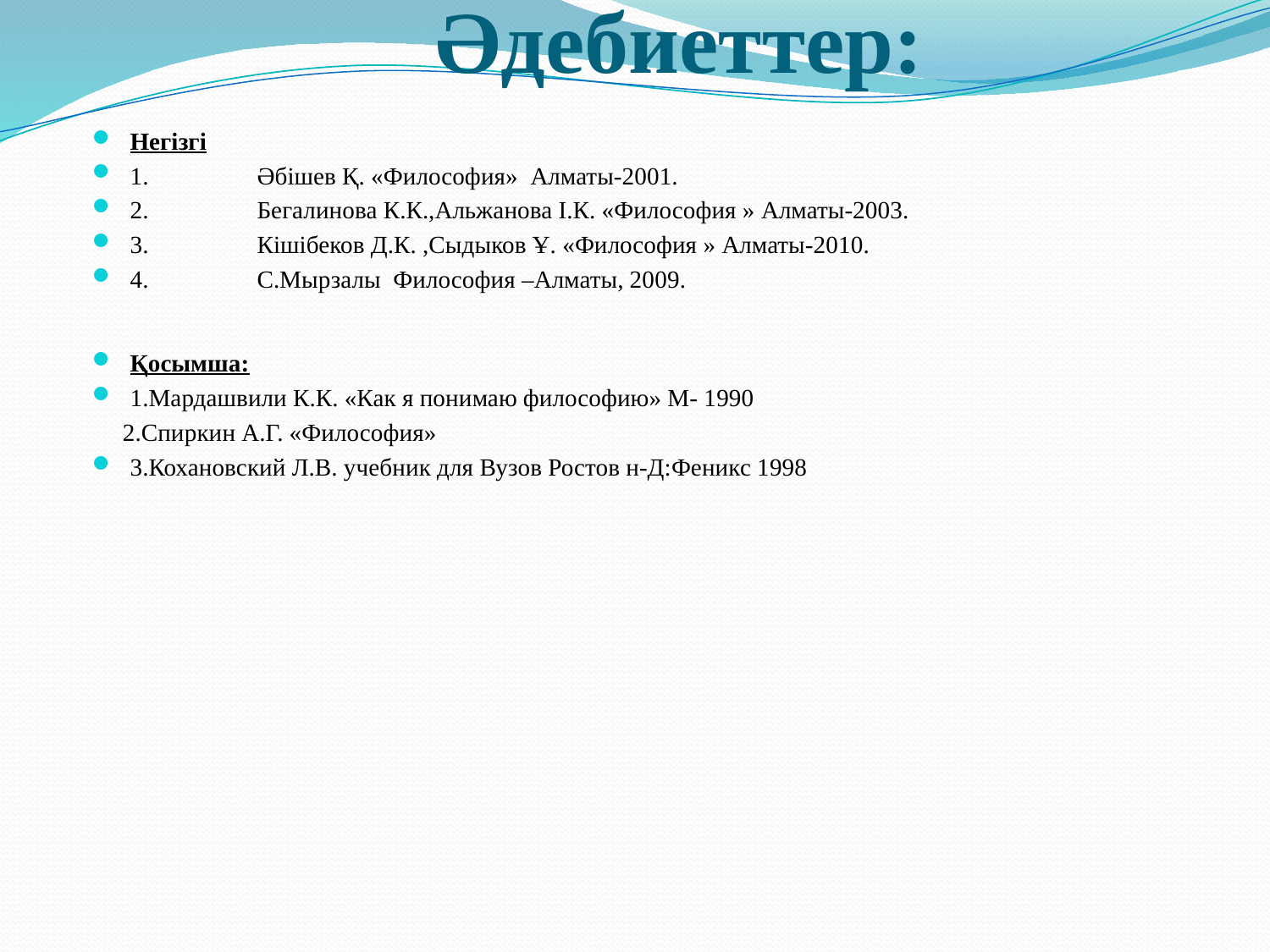

# Әдебиеттер:
Негізгі
1.	Әбішев Қ. «Философия»  Алматы-2001.
2.	Бегалинова К.К.,Альжанова І.К. «Философия » Алматы-2003.
3.	Кішібеков Д.К. ,Сыдыков Ұ. «Философия » Алматы-2010.
4.	С.Мырзалы  Философия –Алматы, 2009.

Қосымша:
1.Мардашвили К.К. «Как я понимаю философию» М- 1990
     2.Спиркин А.Г. «Философия»
3.Кохановский Л.В. учебник для Вузов Ростов н-Д:Феникс 1998